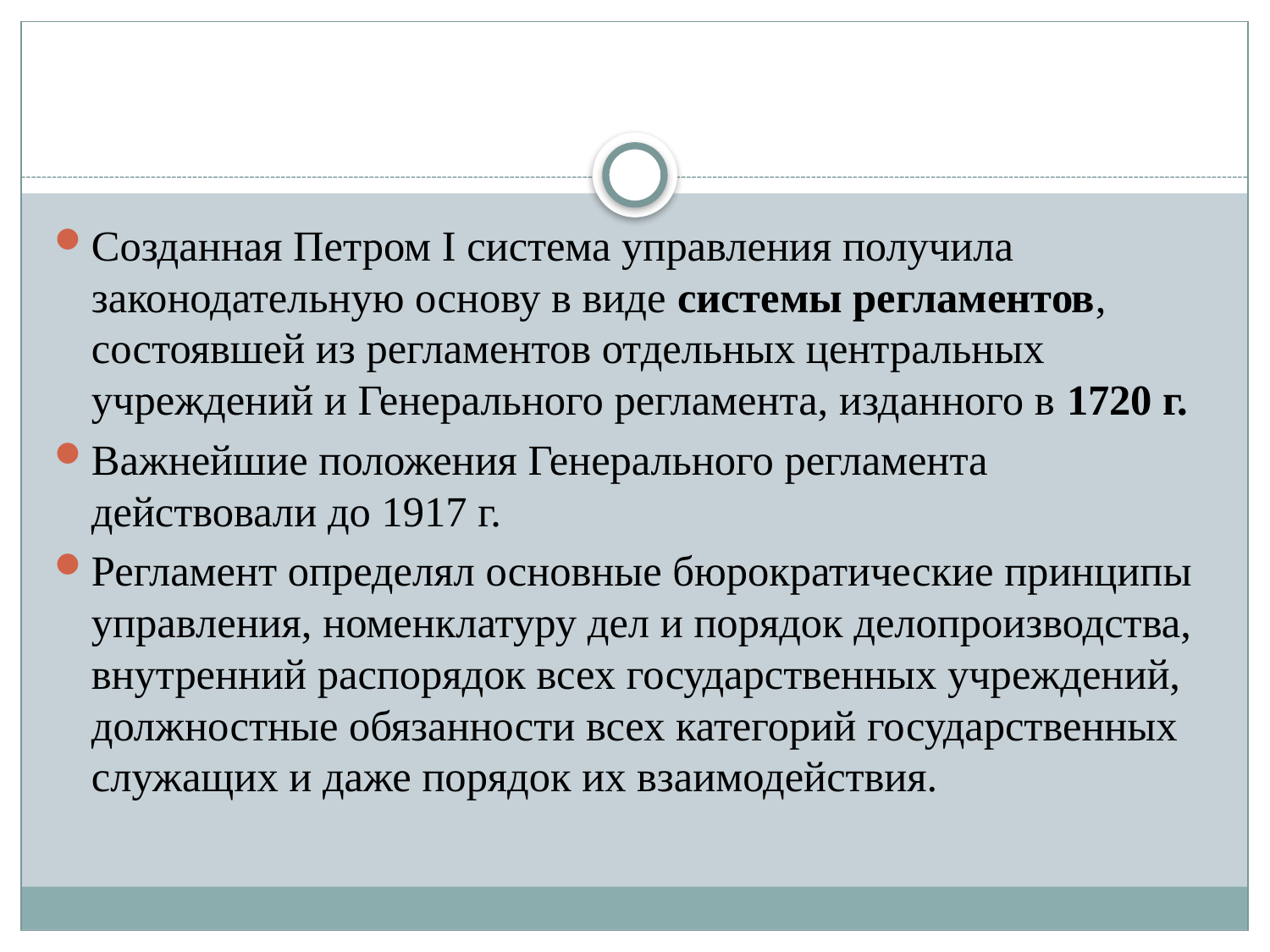

Созданная Петром I система управления получила законодательную основу в виде системы регламентов, состоявшей из регламентов отдельных центральных учреждений и Генерального регламента, изданного в 1720 г.
Важнейшие положения Генерального регламента действовали до 1917 г.
Регламент определял основные бюрократические принципы управления, номенклатуру дел и порядок делопроизводства, внутренний распорядок всех государственных учреждений, должностные обязанности всех категорий государственных служащих и даже порядок их взаимодействия.